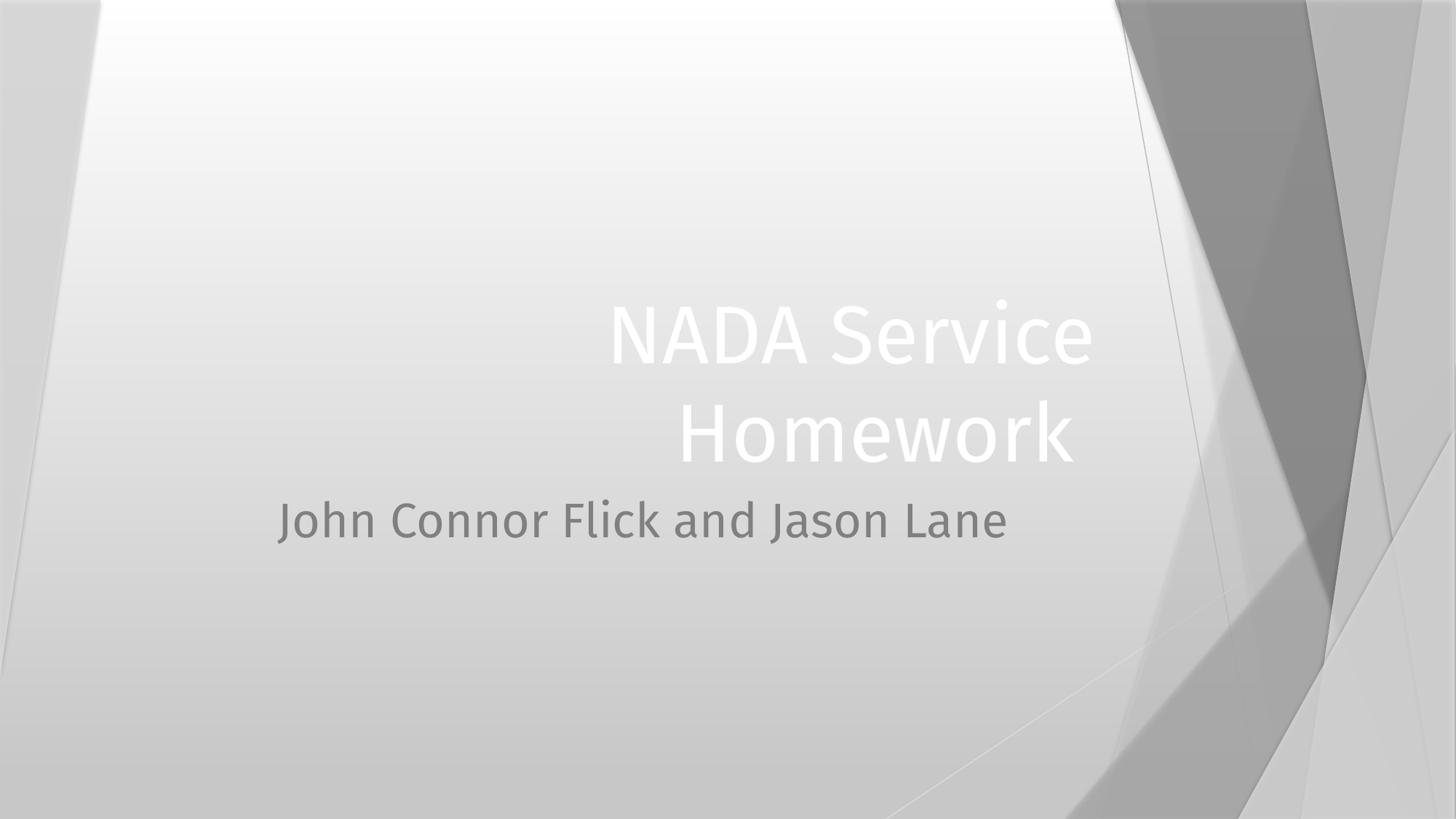

# NADA Service Homework
John Connor Flick and Jason Lane